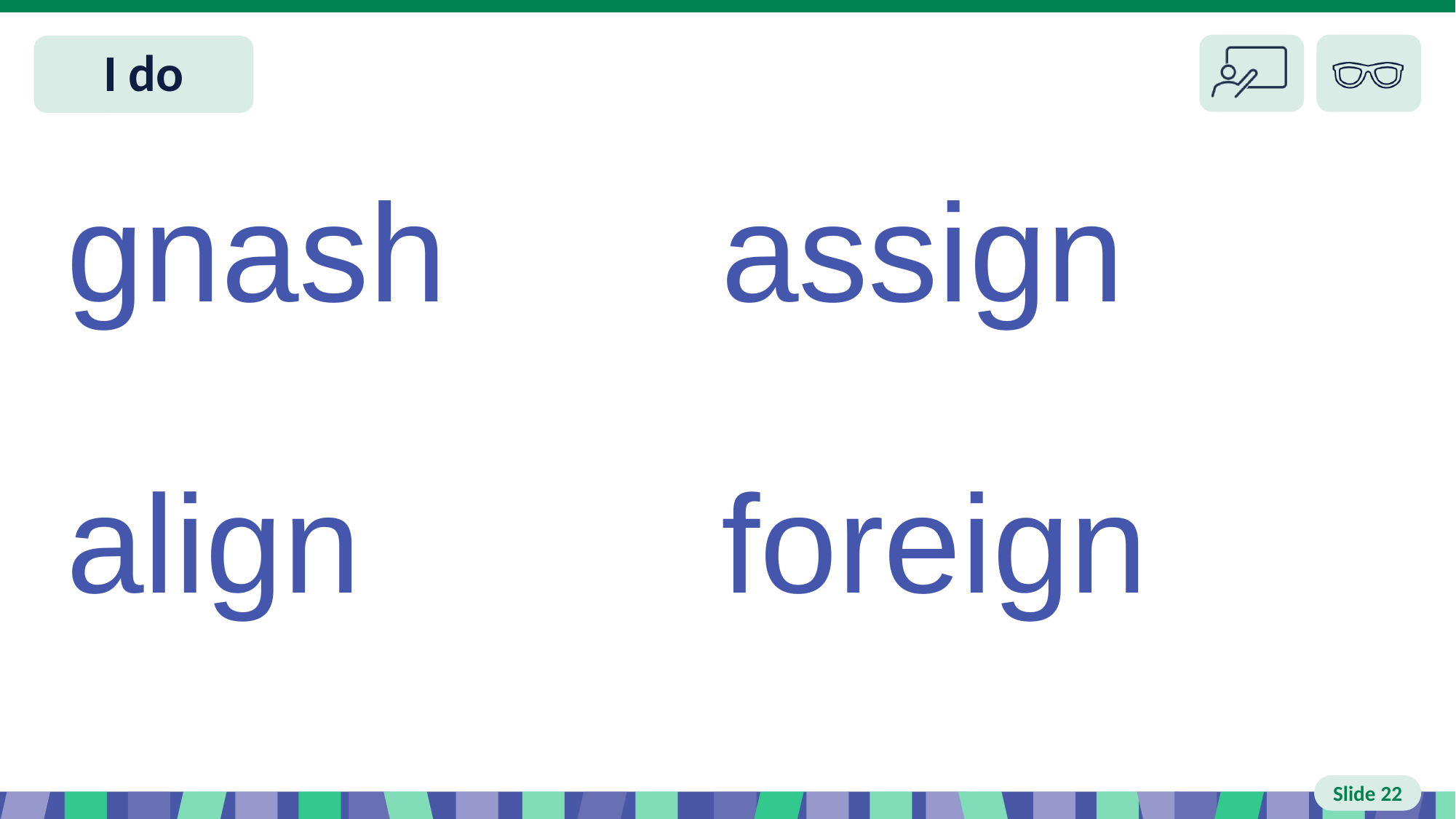

Slide 22 I do
gnash      	assign
align      		foreign